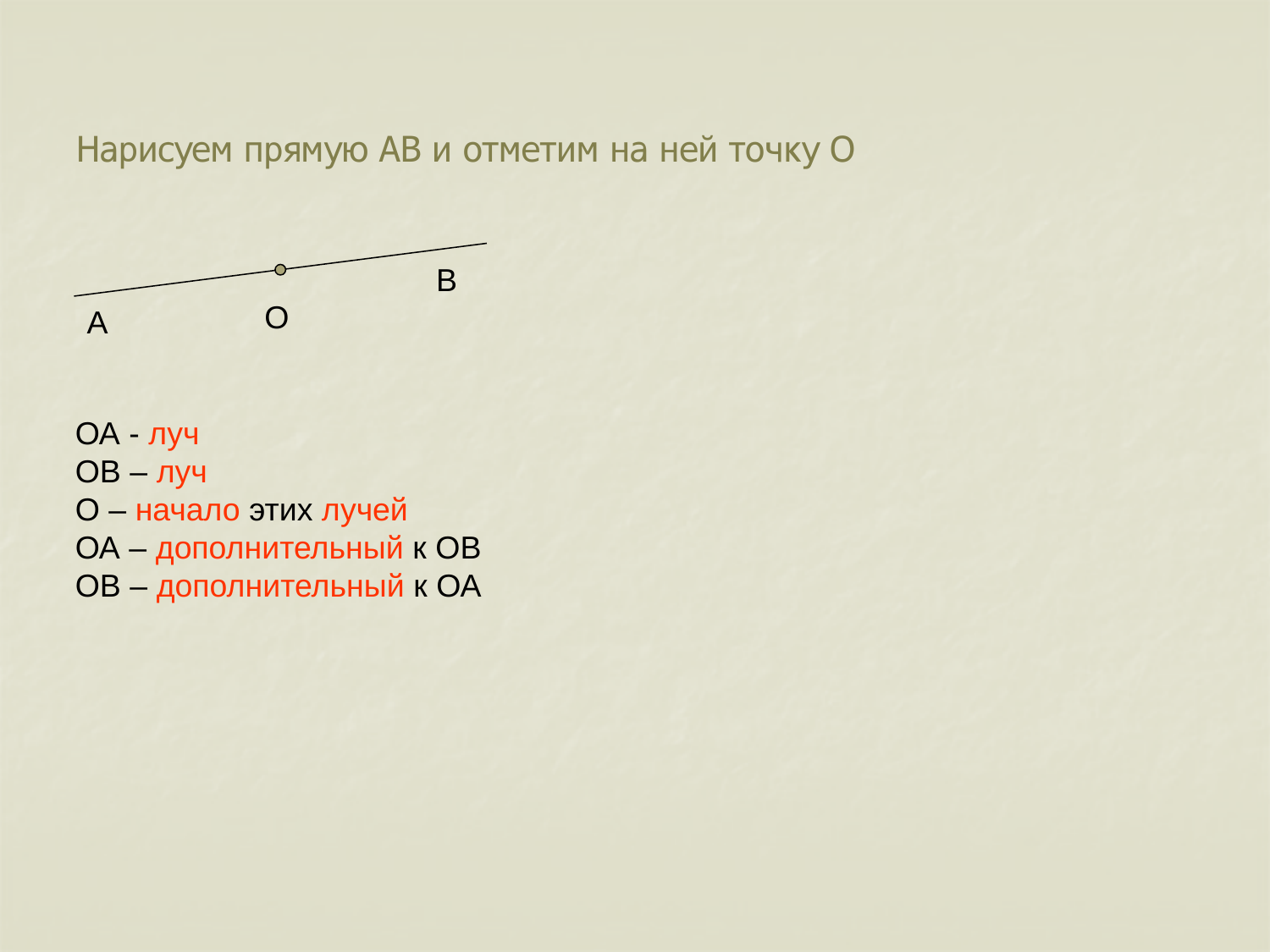

# Нарисуем прямую АВ и отметим на ней точку О

В

О
А
ОА - луч
ОВ – луч
О – начало этих лучей
ОА – дополнительный к ОВ
ОВ – дополнительный к ОА